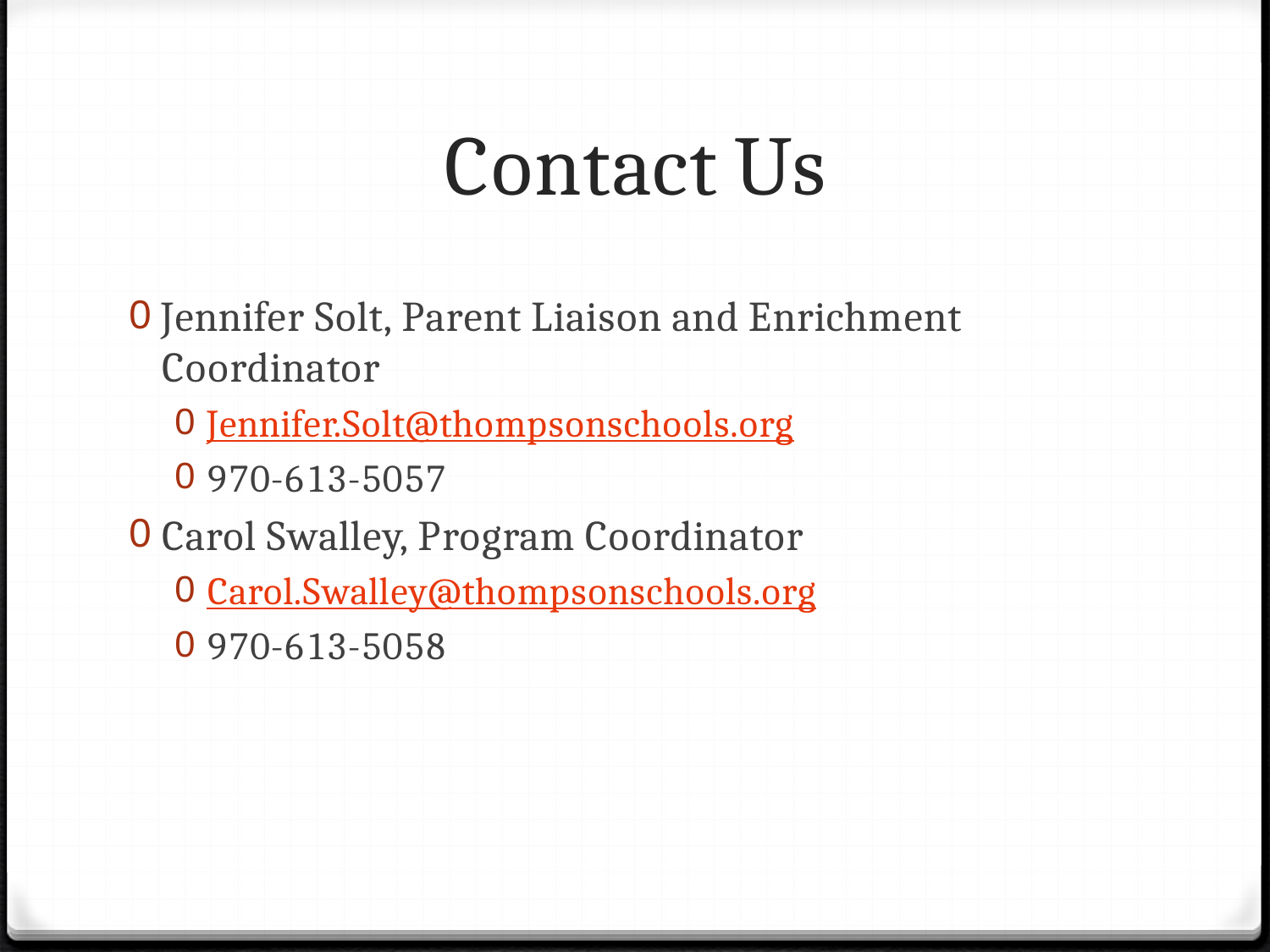

# Contact Us
Jennifer Solt, Parent Liaison and Enrichment Coordinator
Jennifer.Solt@thompsonschools.org
970-613-5057
Carol Swalley, Program Coordinator
Carol.Swalley@thompsonschools.org
970-613-5058